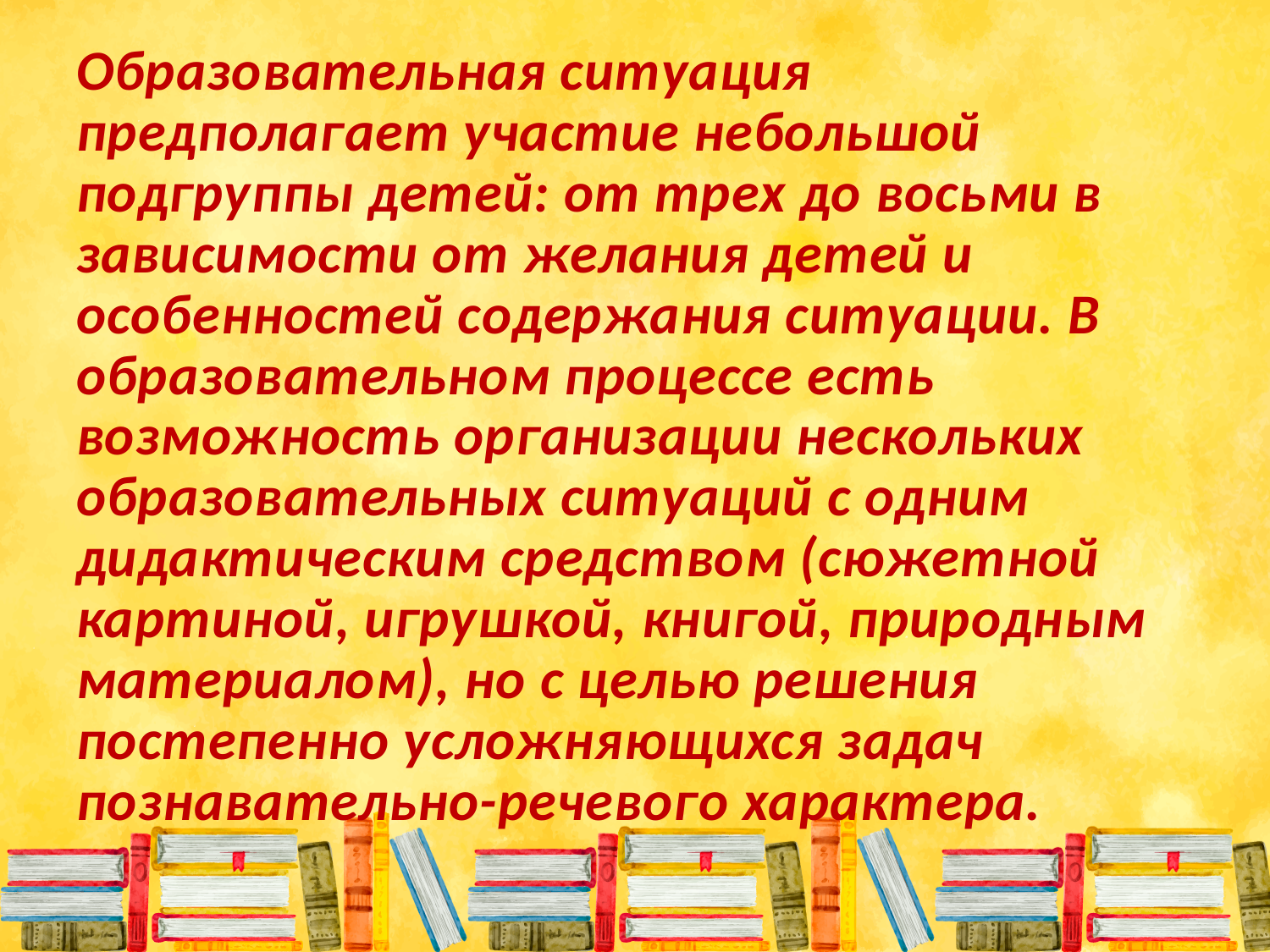

# Образовательная ситуация предполагает участие небольшой подгруппы детей: от трех до восьми в зависимости от желания детей и особенностей содержания ситуации. В образовательном процессе есть возможность организации нескольких образовательных ситуаций с одним дидактическим средством (сюжетной картиной, игрушкой, книгой, природным материалом), но с целью решения постепенно усложняющихся задач познавательно-речевого характера.